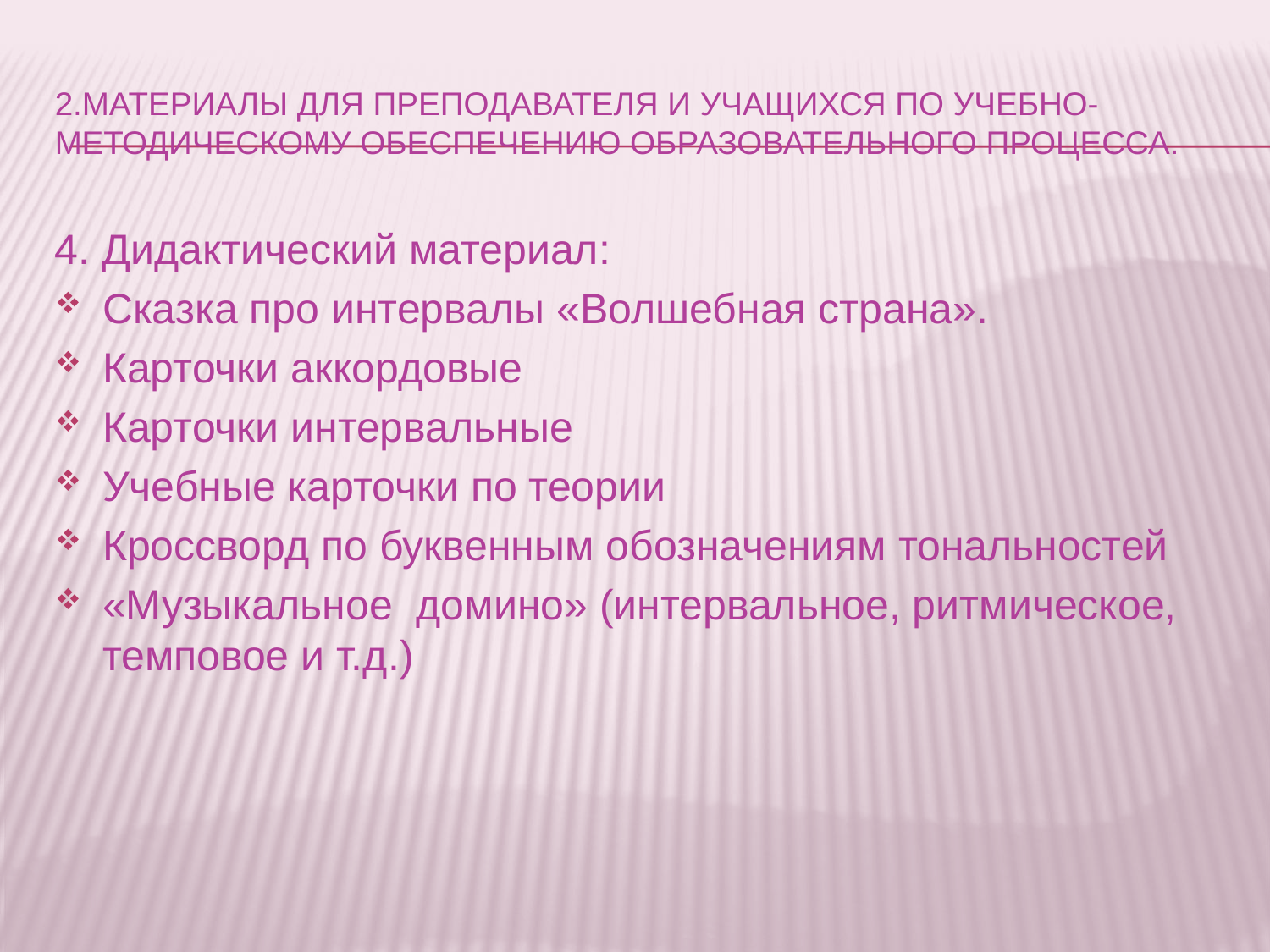

# 2.Материалы для преподавателя и учащихся по учебно-методическому обеспечению образовательного процесса.
4. Дидактический материал:
Сказка про интервалы «Волшебная страна».
Карточки аккордовые
Карточки интервальные
Учебные карточки по теории
Кроссворд по буквенным обозначениям тональностей
«Музыкальное  домино» (интервальное, ритмическое, темповое и т.д.)